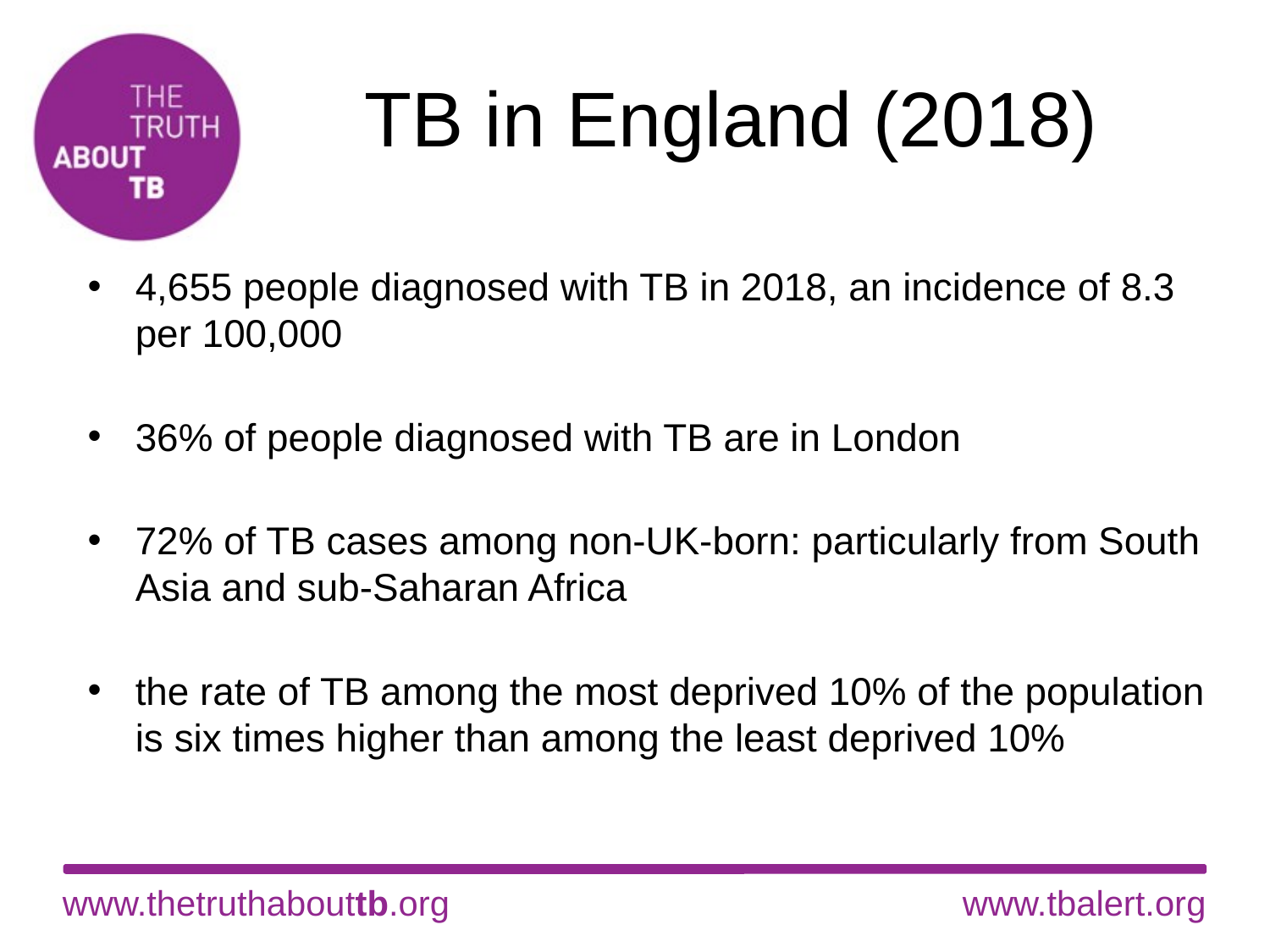

# TB in England (2018)
4,655 people diagnosed with TB in 2018, an incidence of 8.3 per 100,000

36% of people diagnosed with TB are in London

72% of TB cases among non-UK-born: particularly from South Asia and sub-Saharan Africa

the rate of TB among the most deprived 10% of the population is six times higher than among the least deprived 10%